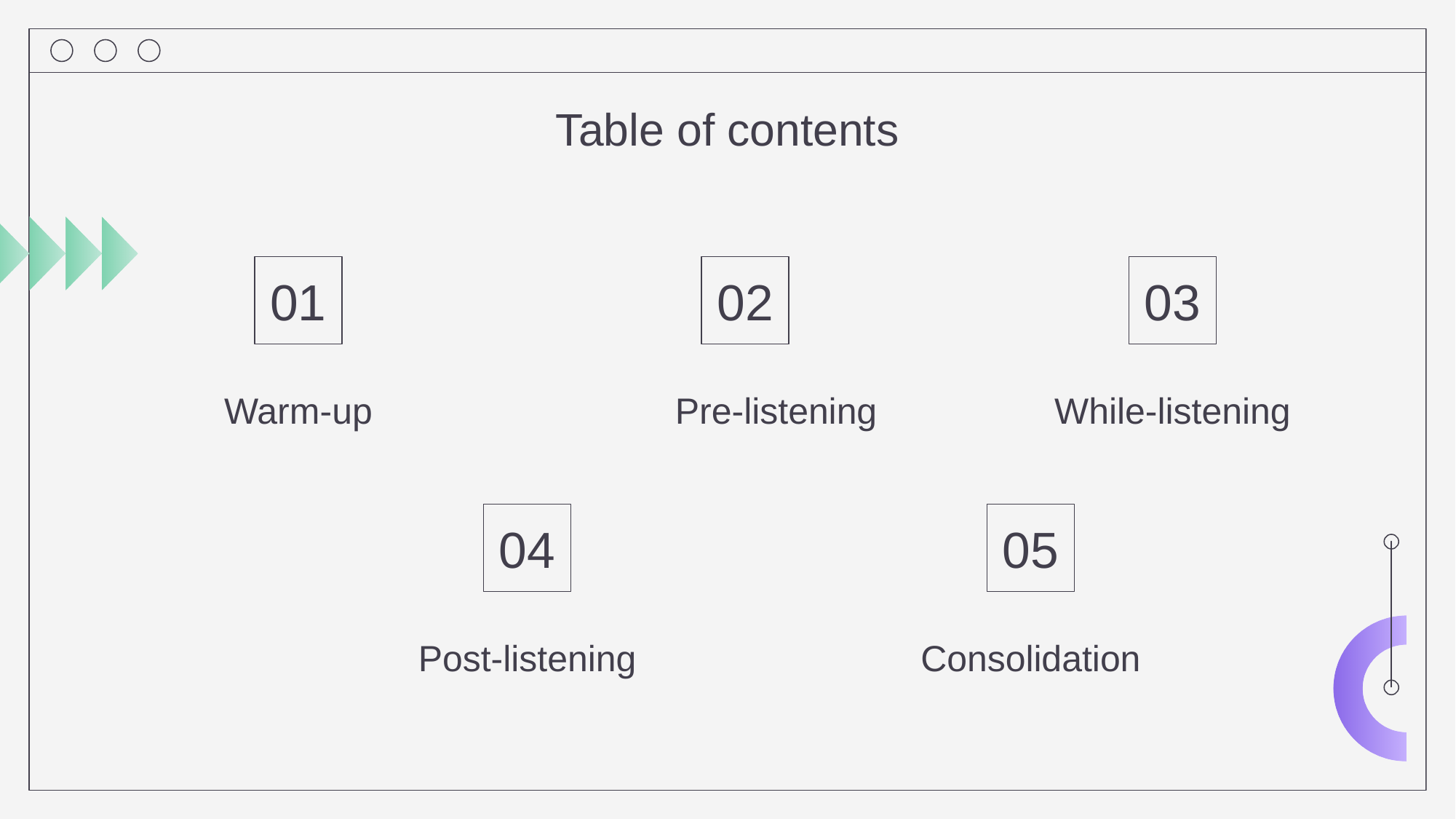

# Table of contents
01
02
03
Warm-up
Pre-listening
While-listening
04
05
Post-listening
Consolidation